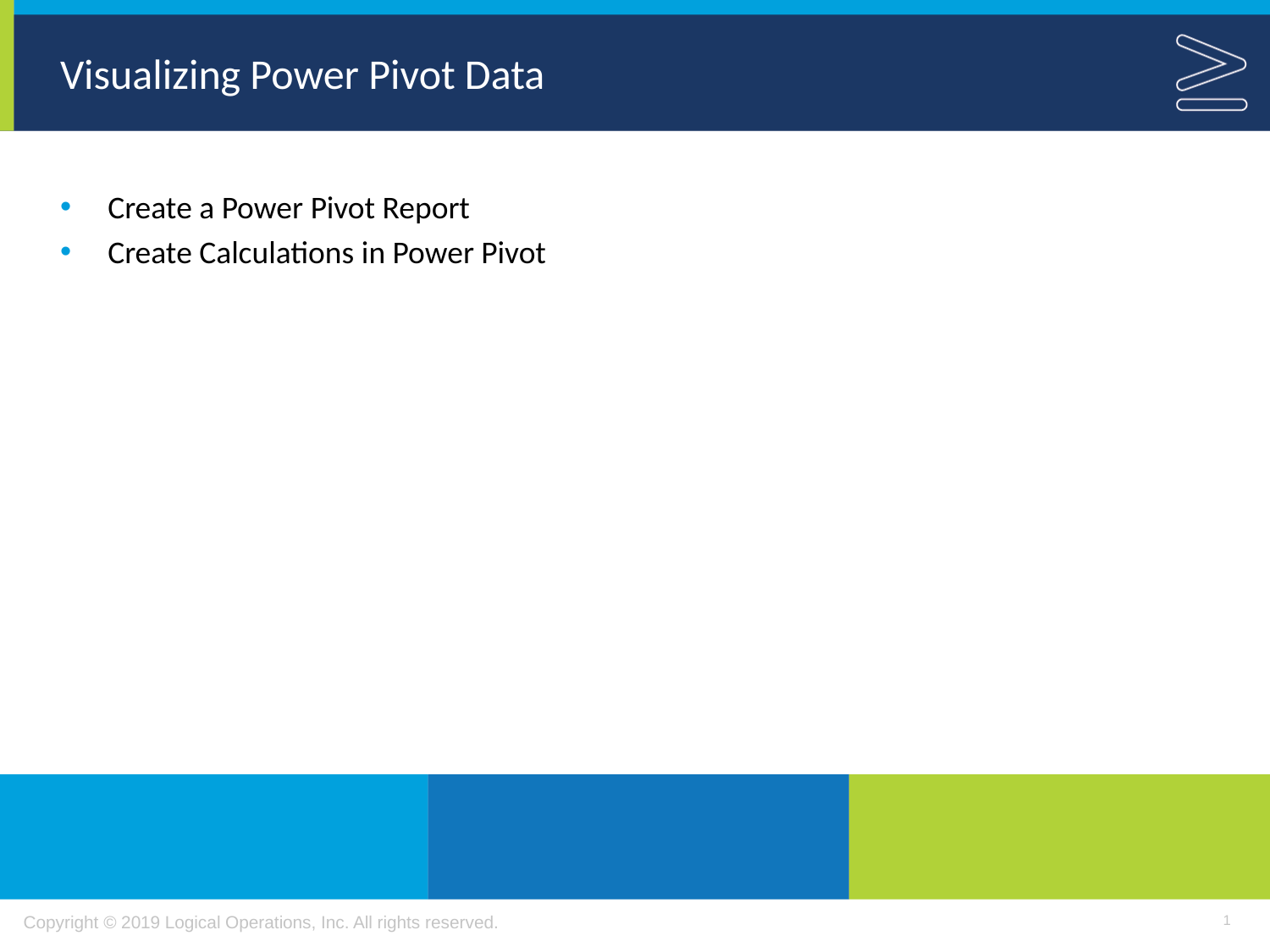

# Visualizing Power Pivot Data
Create a Power Pivot Report
Create Calculations in Power Pivot
1